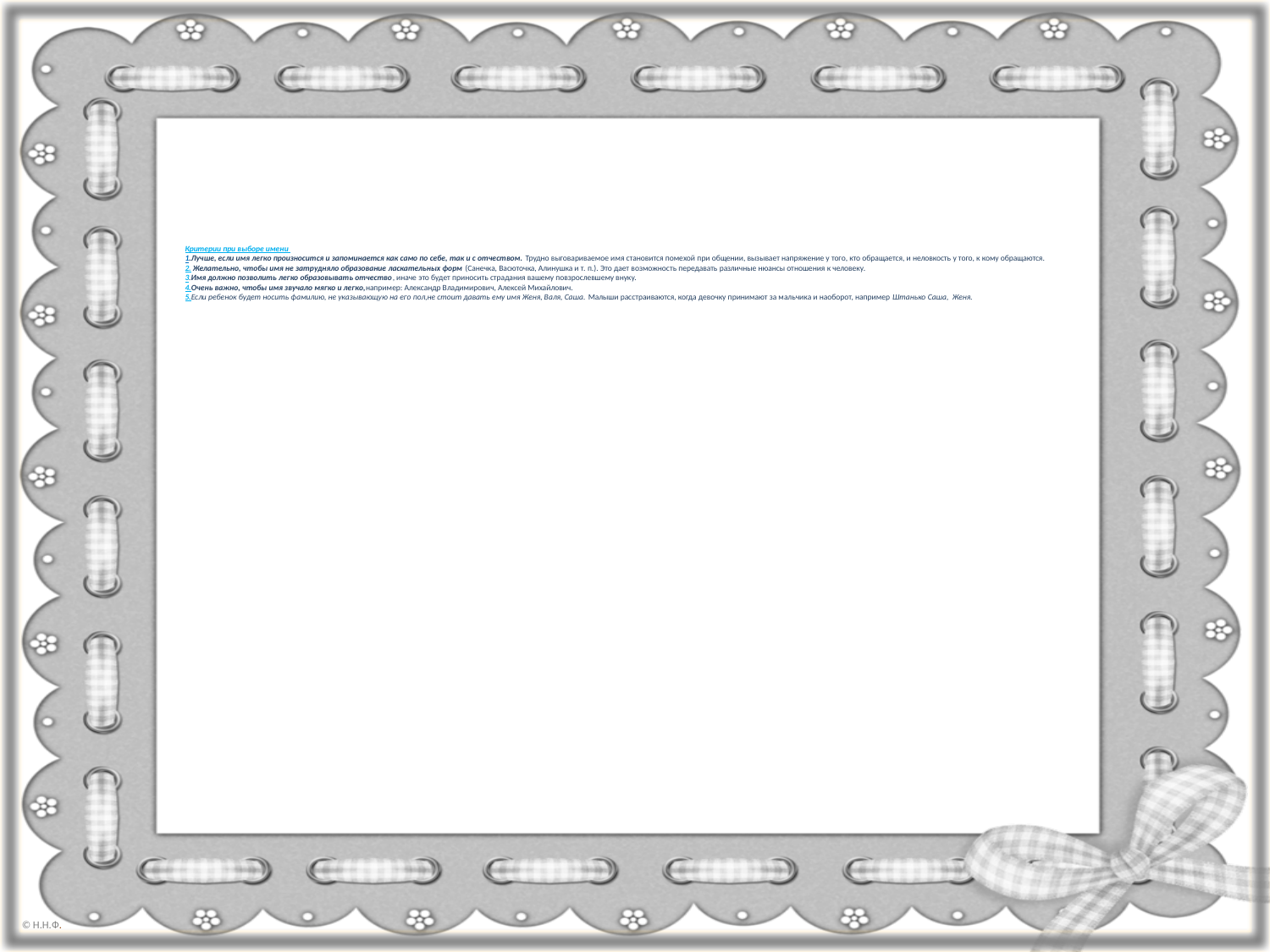

# Критерии при выборе имени 1.Лучше, если имя легко произносится и запоминается как само по себе, так и с отчеством. Трудно выговариваемое имя становится помехой при общении, вызывает напряжение у того, кто обращается, и неловкость у того, к кому обращаются. 2. Желательно, чтобы имя не затрудняло образование ласкательных форм (Санечка, Васюточка, Алинушка и т. п.). Это дает возможность передавать различные нюансы отношения к человеку. 3.Имя должно позволить легко образовывать отчество, иначе это будет приносить страдания вашему повзрослевшему внуку. 4.Очень важно, чтобы имя звучало мягко и легко,например: Александр Владимирович, Алексей Михайлович. 5.Если ребенок будет носить фамилию, не указывающую на его пол,не стоит давать ему имя Женя, Валя, Саша. Малыши расстраиваются, когда девочку принимают за мальчика и наоборот, например Штанько Саша,  Женя.